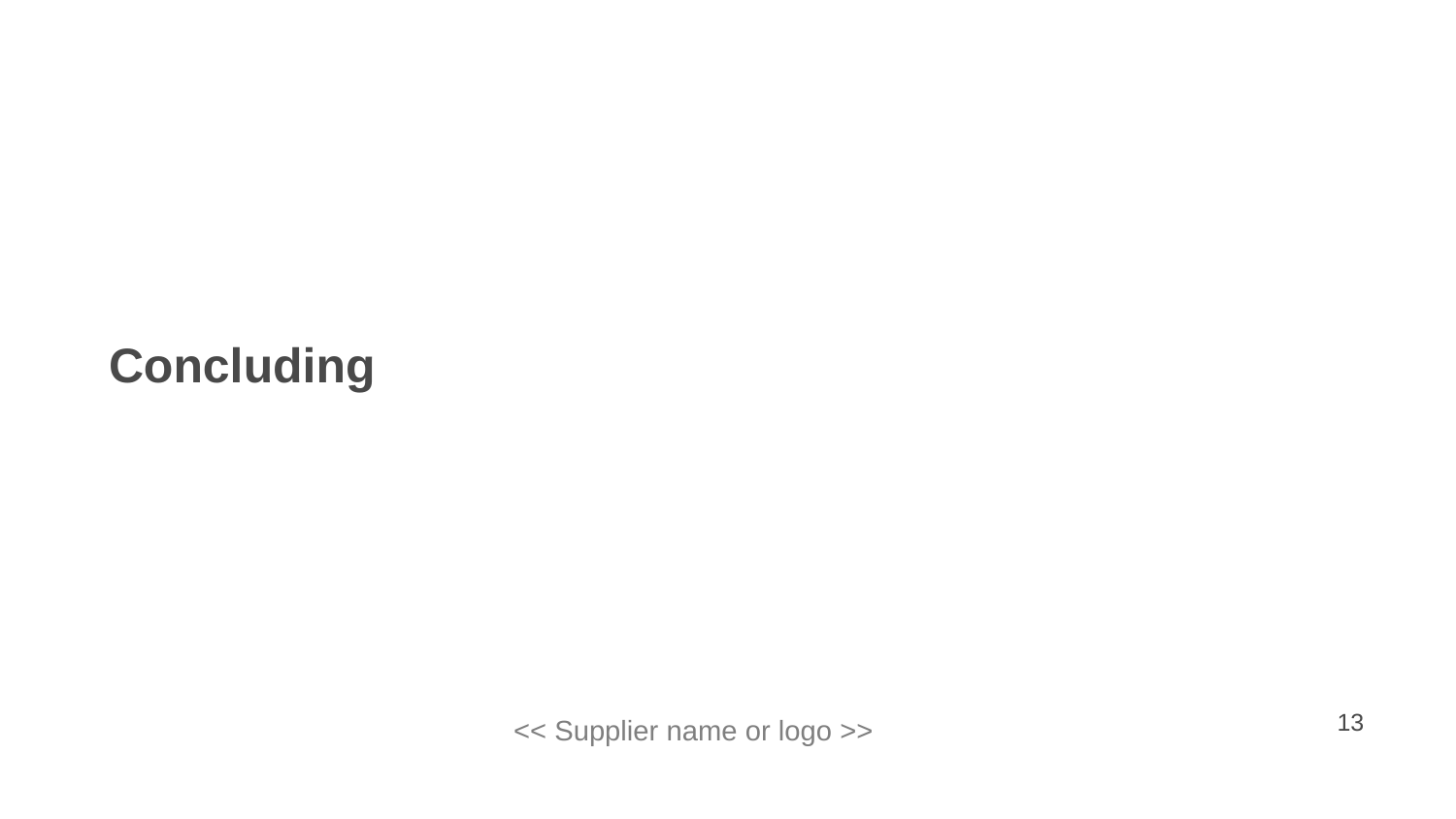

# Concluding
<< Supplier name or logo >>